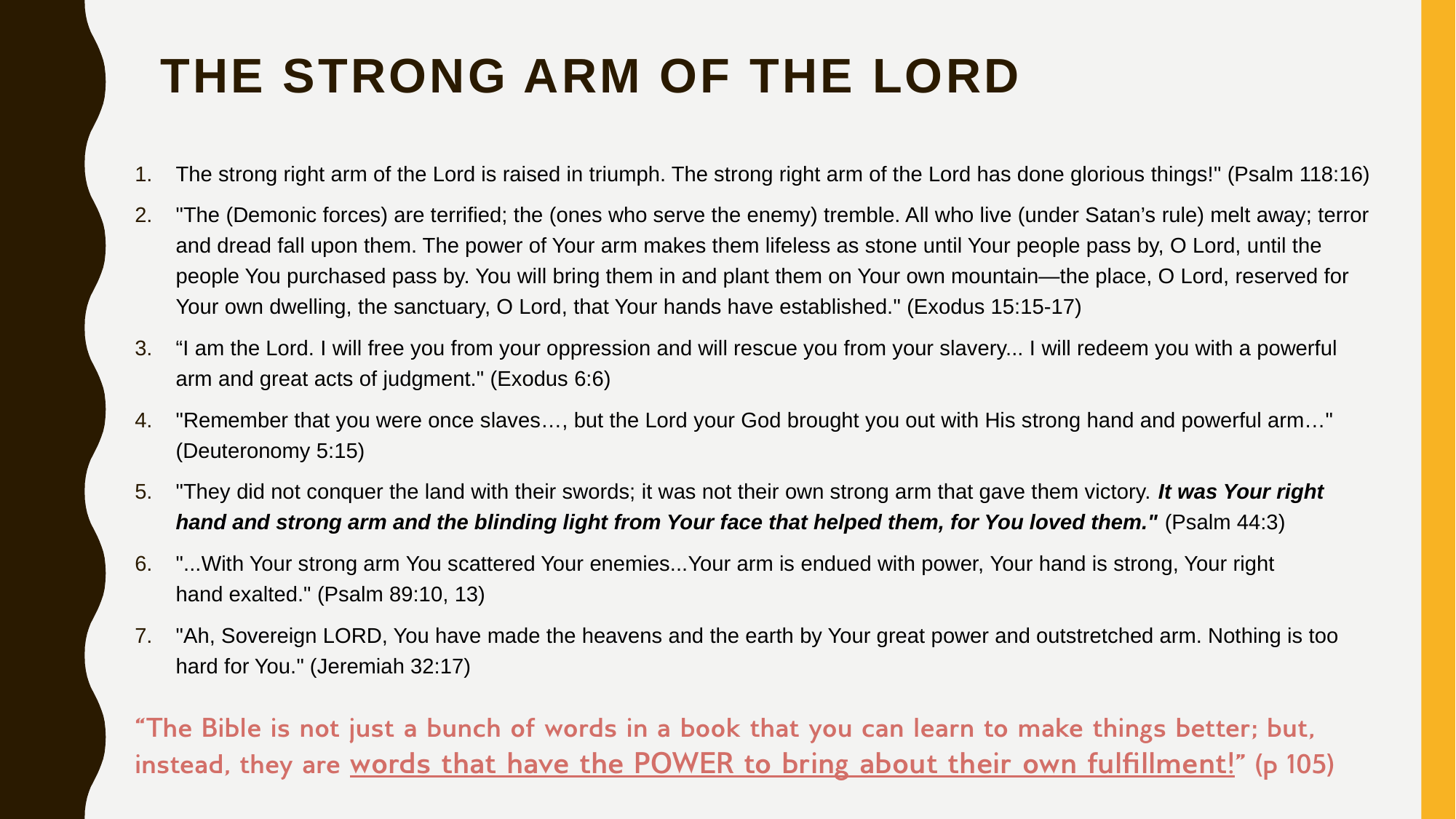

# The strong arm of the lord
The strong right arm of the Lord is raised in triumph. The strong right arm of the Lord has done glorious things!" (Psalm 118:16)
"The (Demonic forces) are terrified; the (ones who serve the enemy) tremble. All who live (under Satan’s rule) melt away; terror and dread fall upon them. The power of Your arm makes them lifeless as stone until Your people pass by, O Lord, until the people You purchased pass by. You will bring them in and plant them on Your own mountain—the place, O Lord, reserved for Your own dwelling, the sanctuary, O Lord, that Your hands have established." (Exodus 15:15-17)
“I am the Lord. I will free you from your oppression and will rescue you from your slavery... I will redeem you with a powerful arm and great acts of judgment." (Exodus 6:6)
"Remember that you were once slaves…, but the Lord your God brought you out with His strong hand and powerful arm…" (Deuteronomy 5:15)
"They did not conquer the land with their swords; it was not their own strong arm that gave them victory. It was Your right hand and strong arm and the blinding light from Your face that helped them, for You loved them." (Psalm 44:3)
"...With Your strong arm You scattered Your enemies...Your arm is endued with power, Your hand is strong, Your right hand exalted." (Psalm 89:10, 13)
"Ah, Sovereign LORD, You have made the heavens and the earth by Your great power and outstretched arm. Nothing is too hard for You." (Jeremiah 32:17)
“The Bible is not just a bunch of words in a book that you can learn to make things better; but, instead, they are words that have the POWER to bring about their own fulfillment!” (p 105)